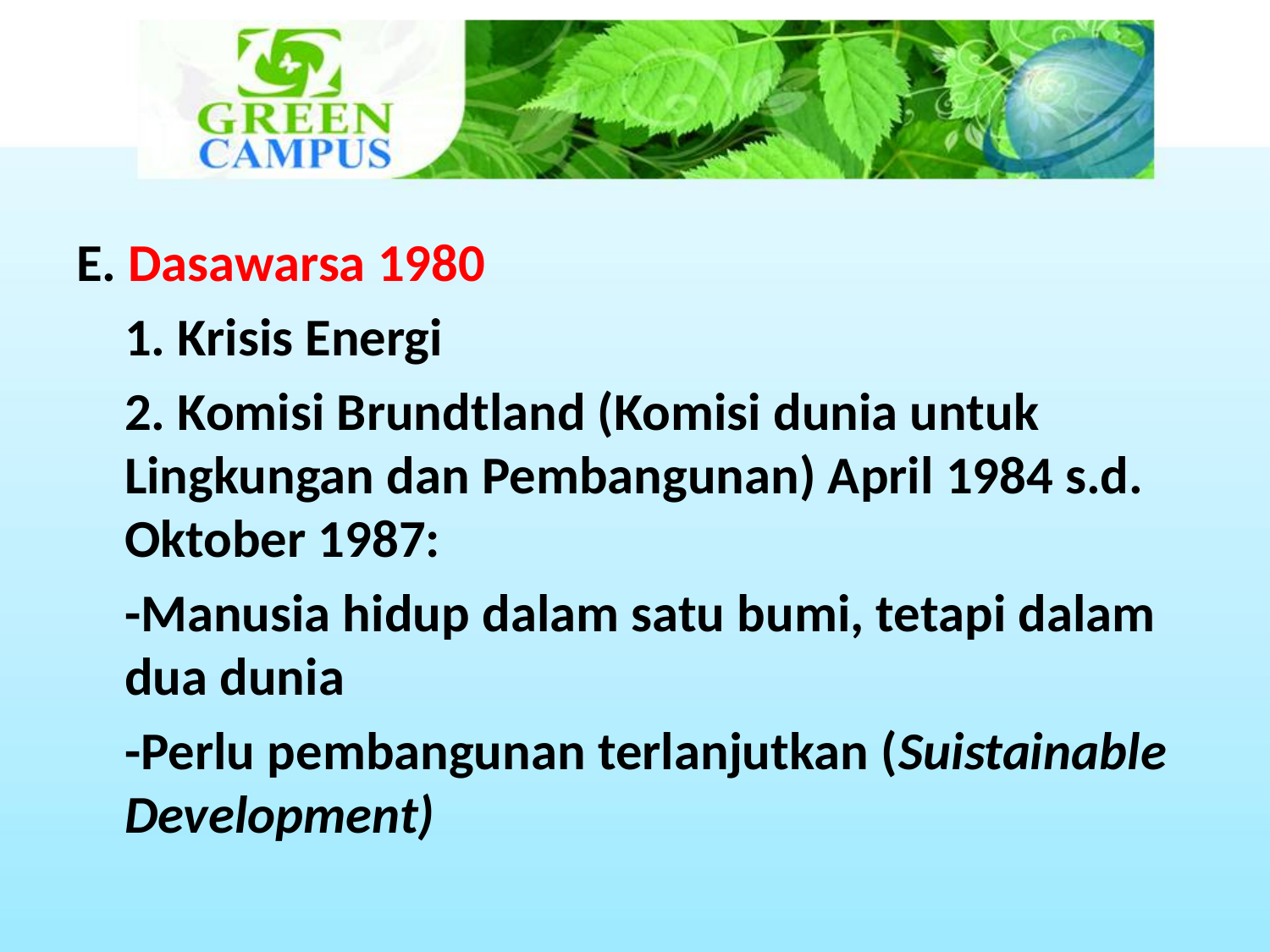

#
E. Dasawarsa 1980
	1. Krisis Energi
	2. Komisi Brundtland (Komisi dunia untuk Lingkungan dan Pembangunan) April 1984 s.d. Oktober 1987:
		-Manusia hidup dalam satu bumi, tetapi dalam dua dunia
		-Perlu pembangunan terlanjutkan (Suistainable Development)